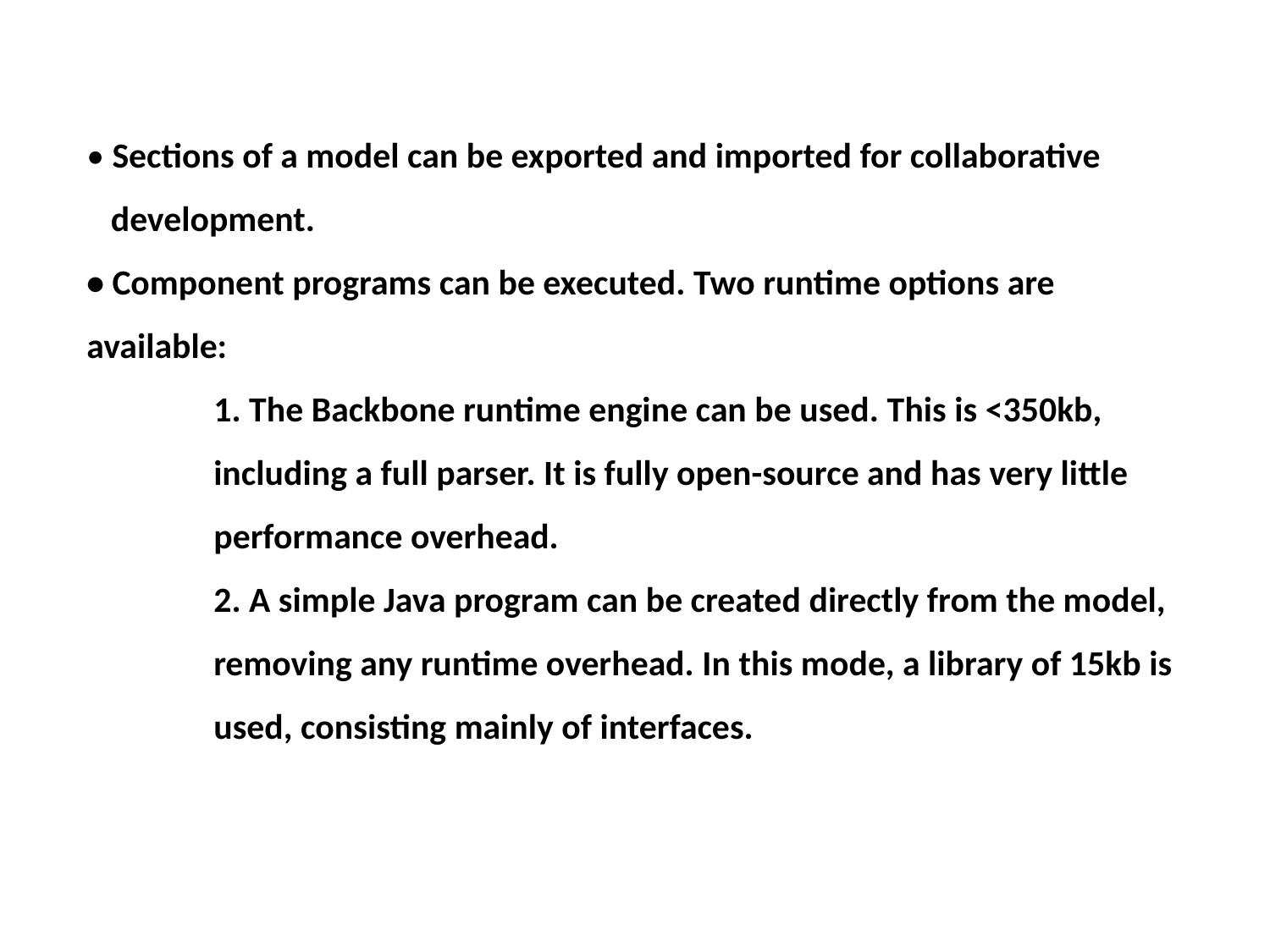

• Sections of a model can be exported and imported for collaborative
   development.
• Component programs can be executed. Two runtime options are available:
	1. The Backbone runtime engine can be used. This is <350kb, 	including a full parser. It is fully open-source and has very little 	performance overhead.
	2. A simple Java program can be created directly from the model, 	removing any runtime overhead. In this mode, a library of 15kb is 	used, consisting mainly of interfaces.